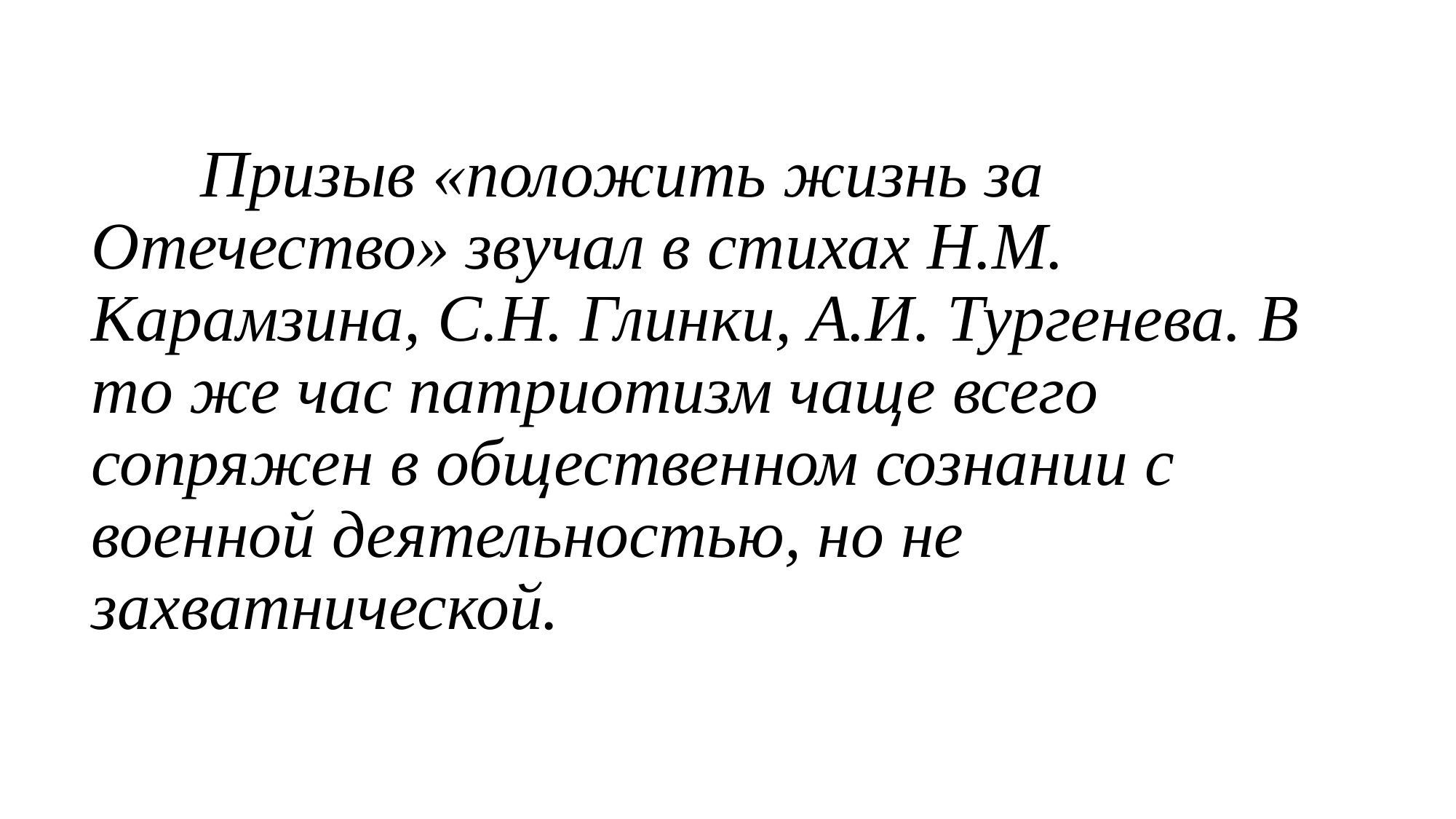

Призыв «положить жизнь за Отечество» звучал в стихах Н.М. Карамзина, С.Н. Глинки, А.И. Тургенева. В то же час патриотизм чаще всего сопряжен в общественном сознании с военной деятельностью, но не захватнической.